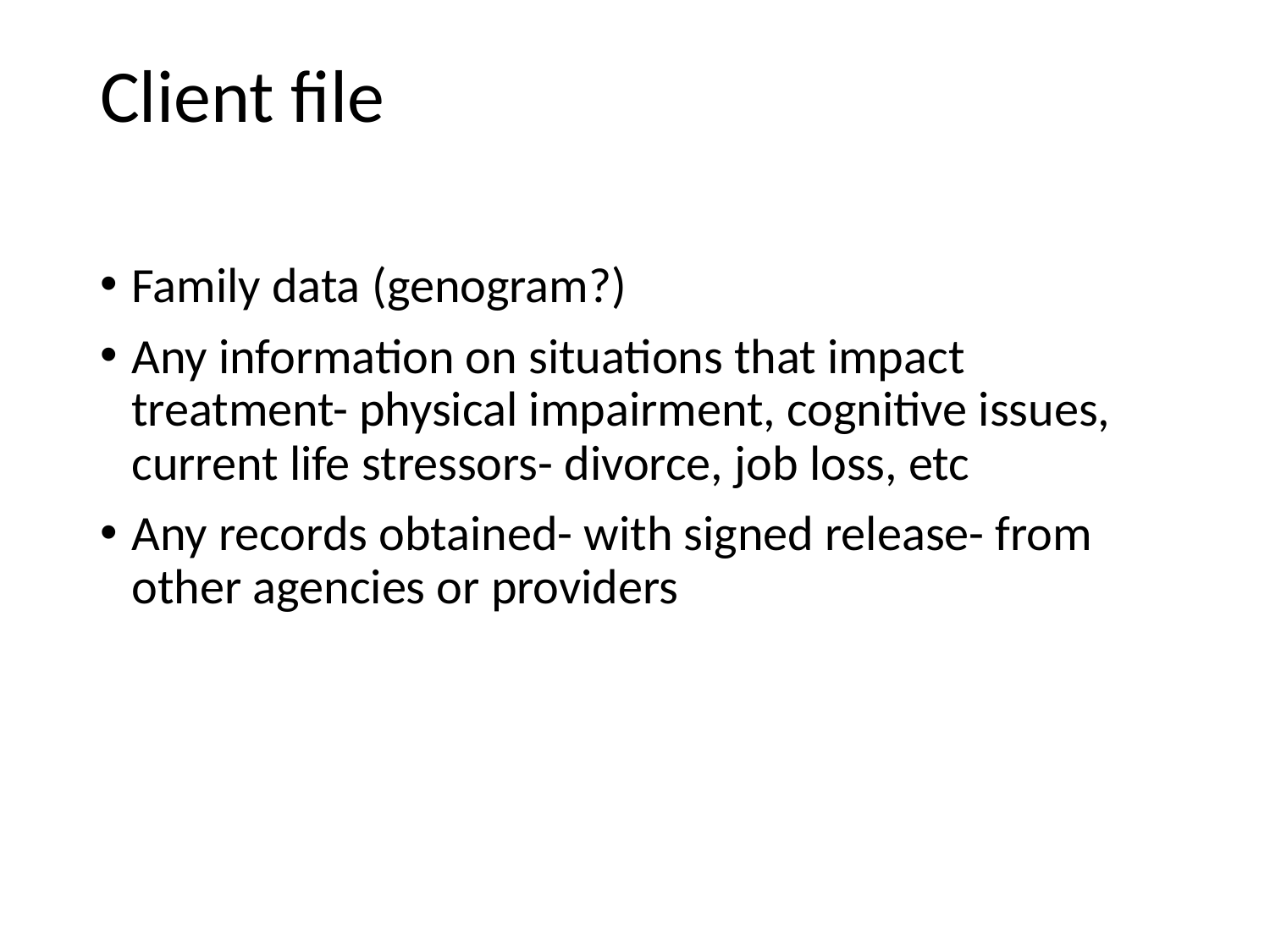

# Client file
Family data (genogram?)
Any information on situations that impact treatment- physical impairment, cognitive issues, current life stressors- divorce, job loss, etc
Any records obtained- with signed release- from other agencies or providers